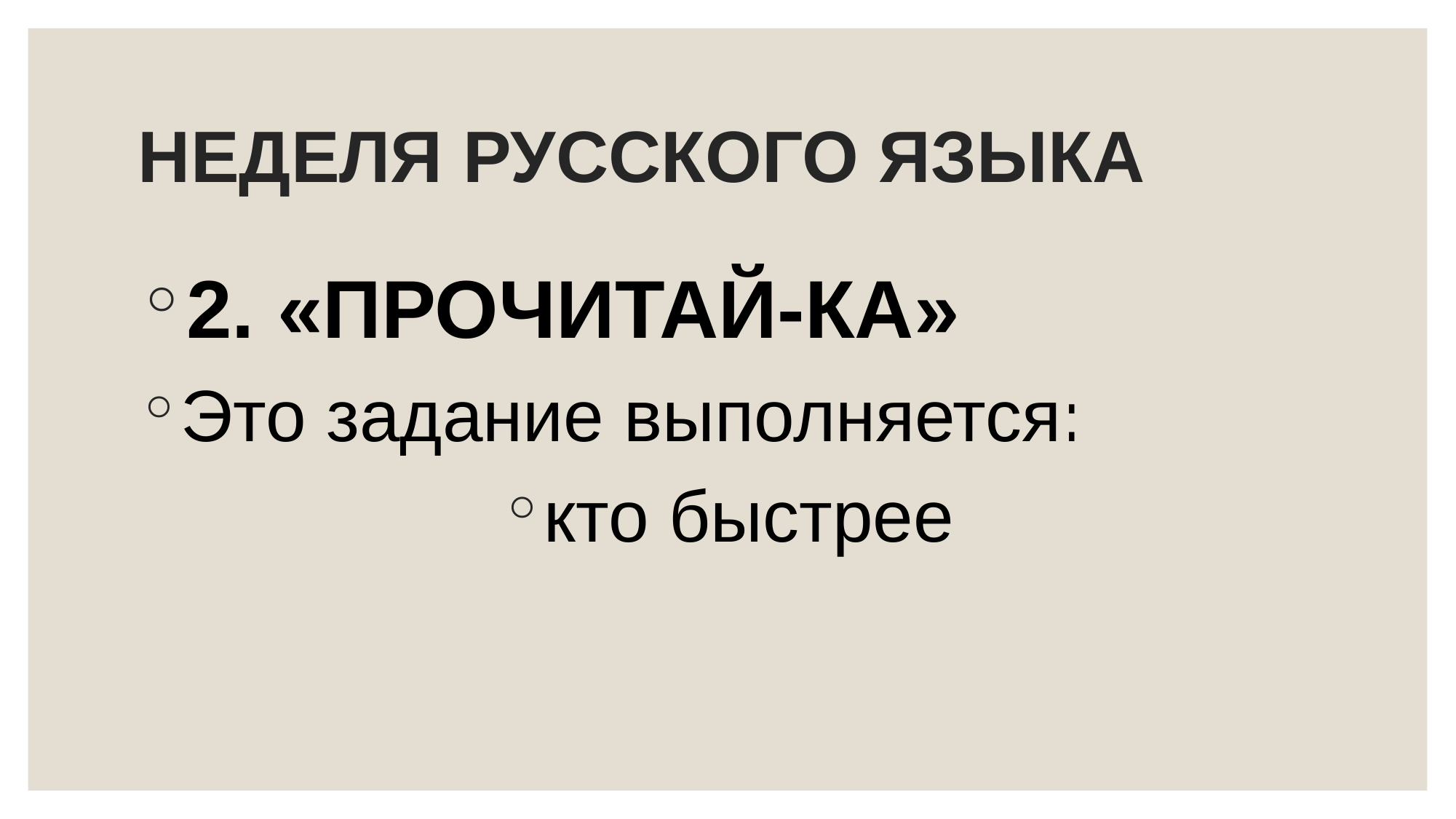

# НЕДЕЛЯ РУССКОГО ЯЗЫКА
2. «ПРОЧИТАЙ-КА»
Это задание выполняется:
кто быстрее